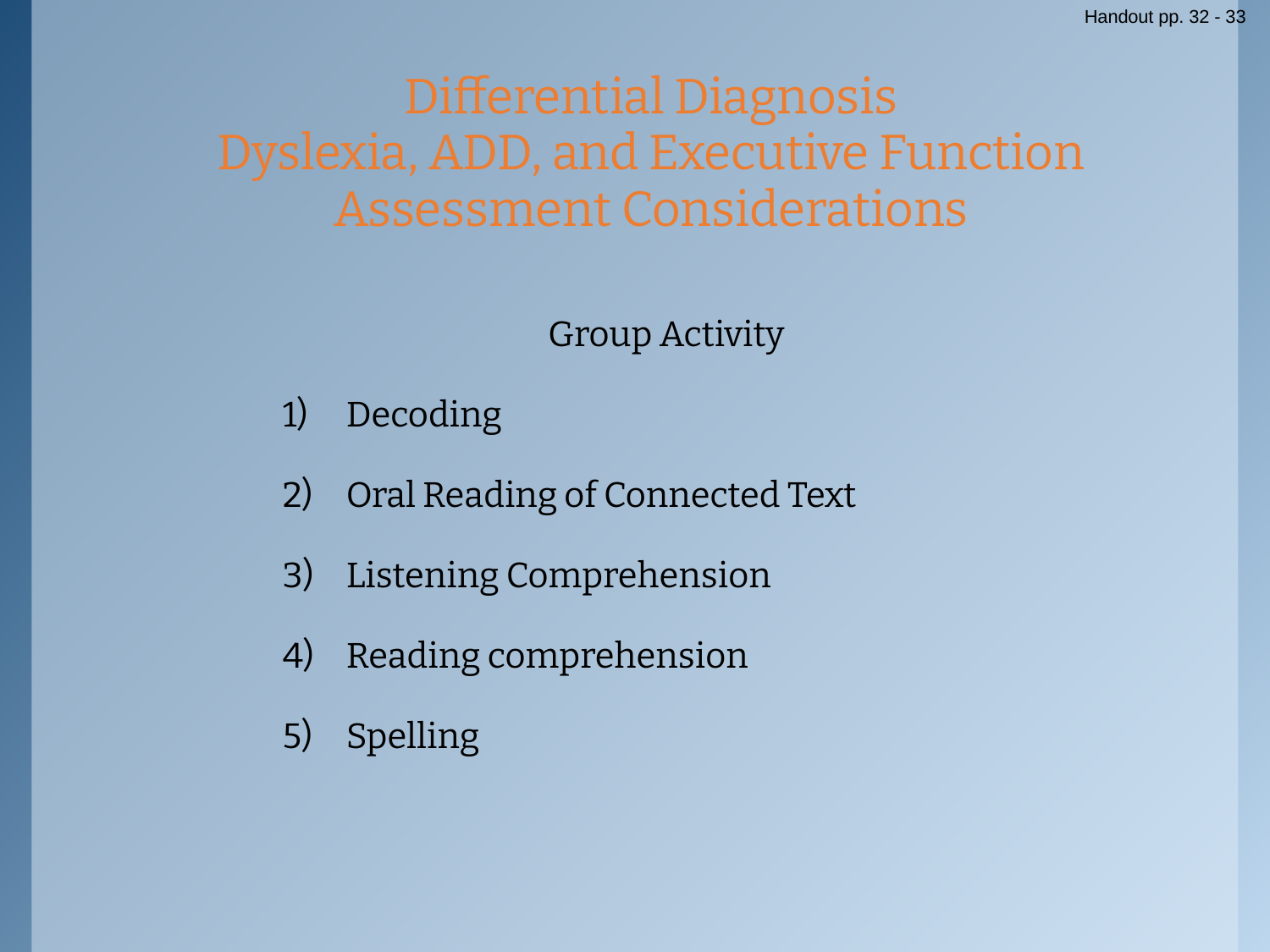

Handout pp. 32 - 33
Differential Diagnosis
Dyslexia, ADD, and Executive Function Assessment Considerations
Group Activity

Decoding

Oral Reading of Connected Text

Listening Comprehension

Reading comprehension

Spelling